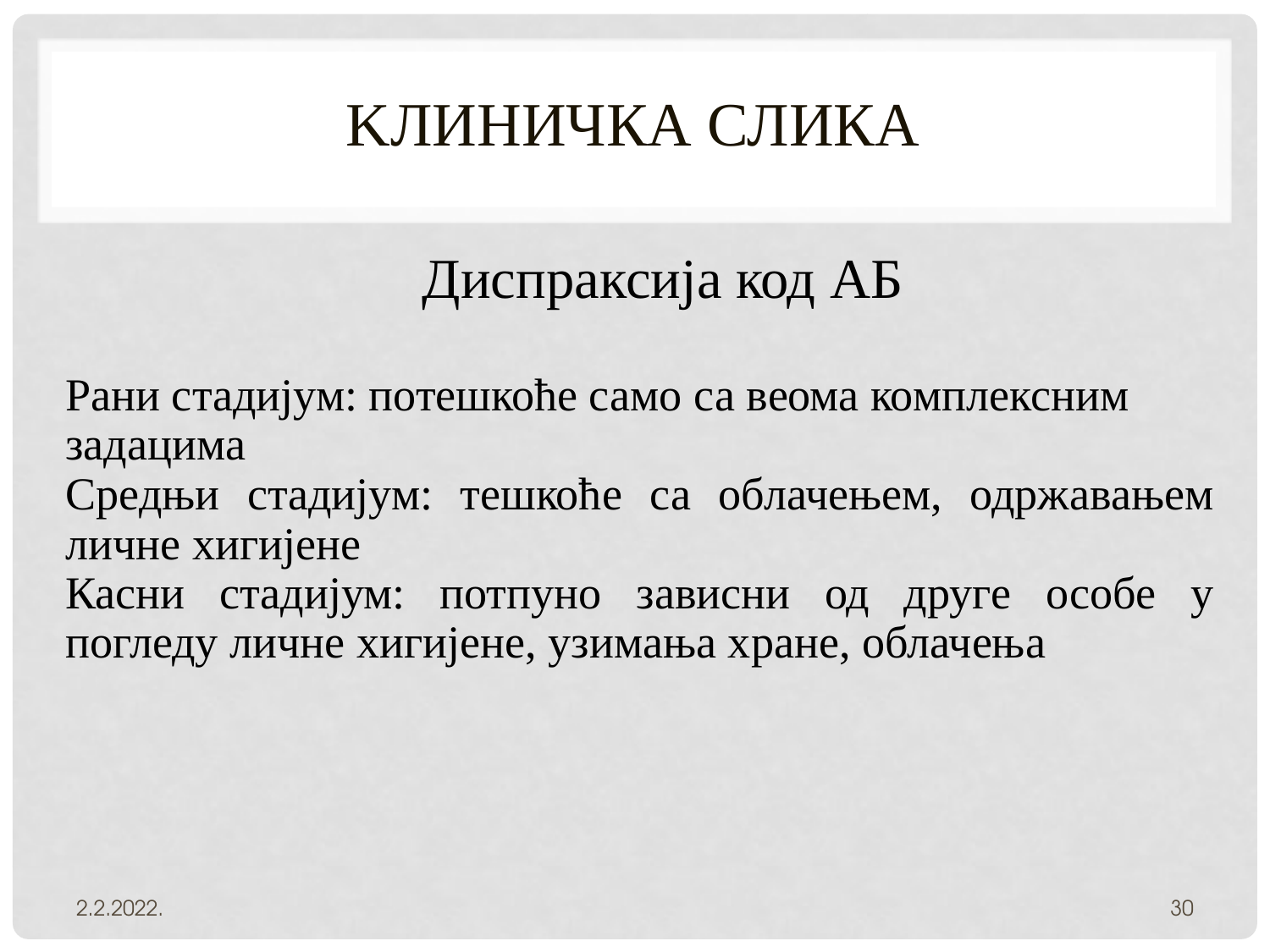

# Kлиничка слика
    Диспраксија код АБ

Рани стадијум: потешкоће само са веома комплексним
задацима
Средњи стадијум: тешкоће са облачењем, одржавањем личне хигијене
Касни стадијум: потпуно зависни од друге особе у погледу личне хигијене, узимања хране, облачења
2.2.2022.
30